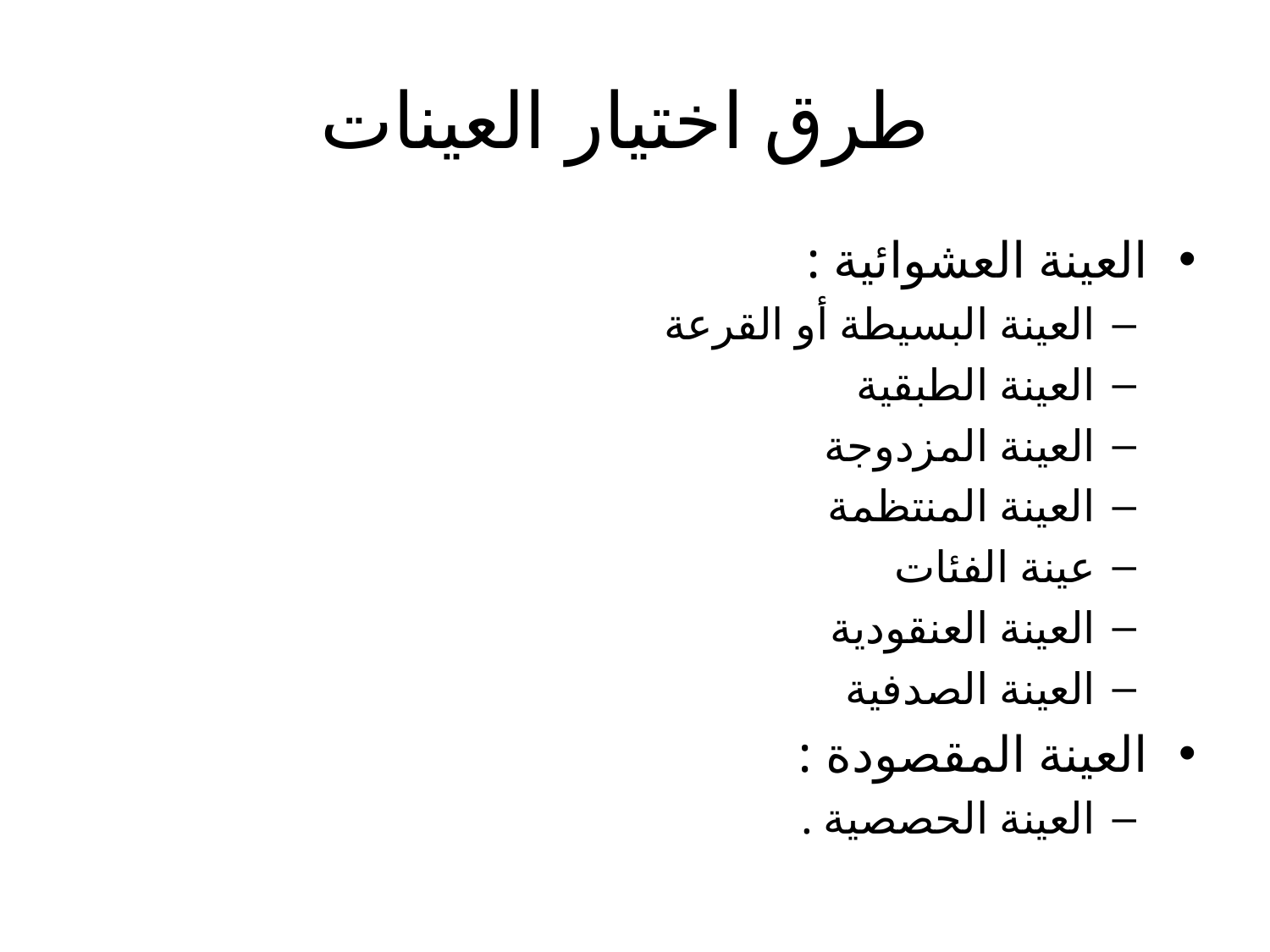

# طرق اختيار العينات
العينة العشوائية :
العينة البسيطة أو القرعة
العينة الطبقية
العينة المزدوجة
العينة المنتظمة
عينة الفئات
العينة العنقودية
العينة الصدفية
العينة المقصودة :
العينة الحصصية .